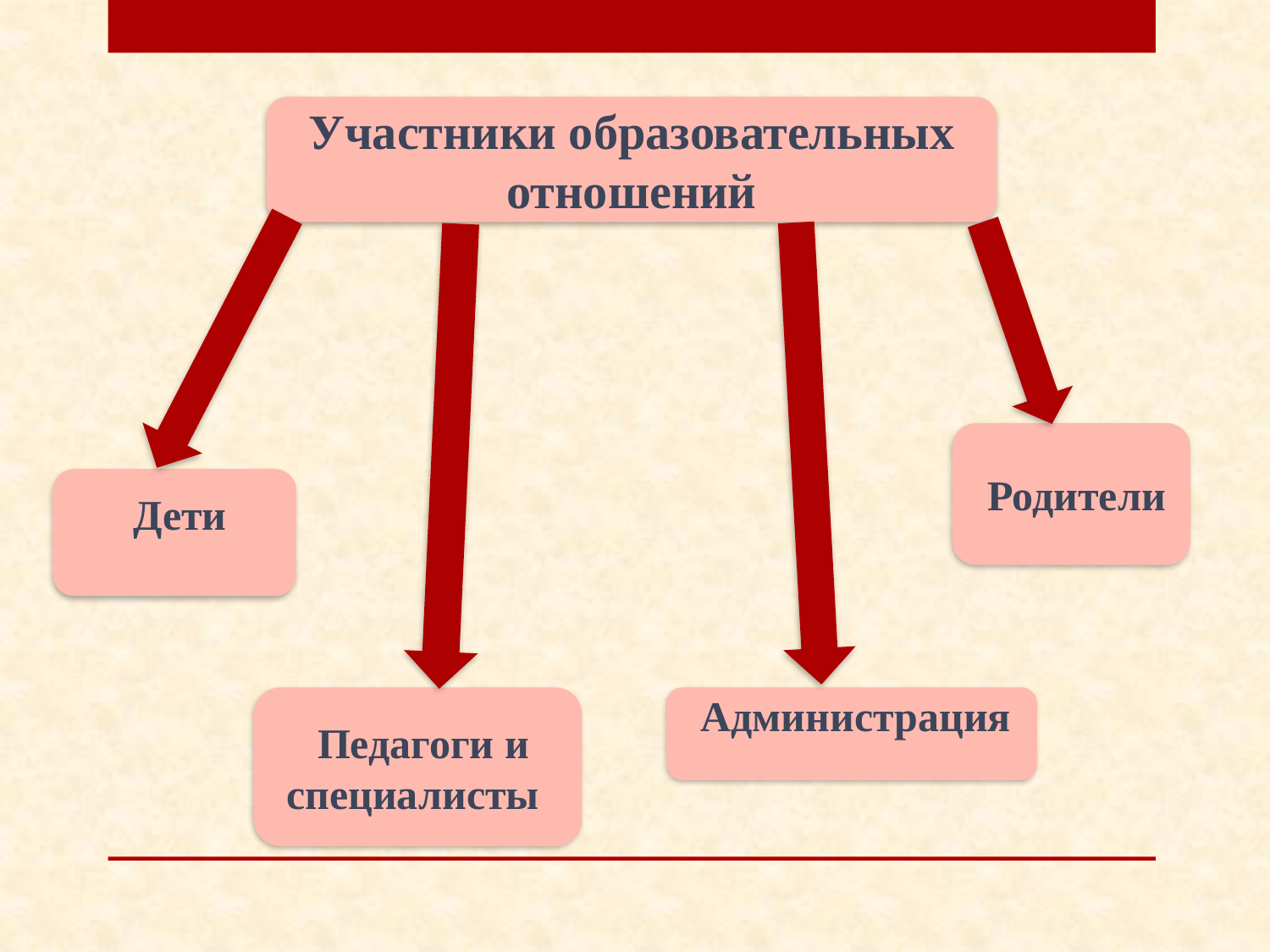

Участники образовательных отношений

 Родители
 Дети

 Педагоги и специалисты
 Администрация